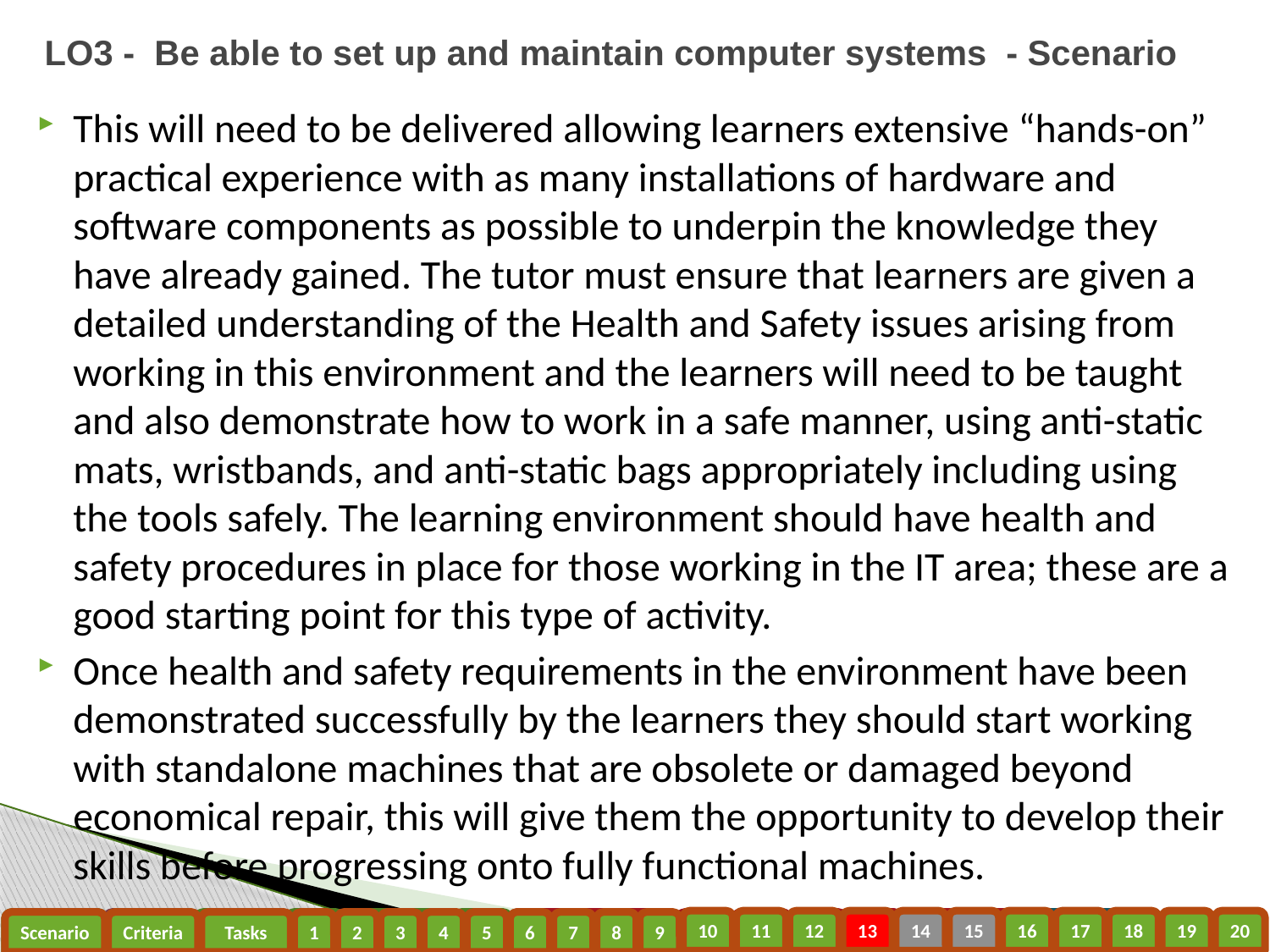

# LO3 -  Be able to set up and maintain computer systems  - Scenario
This will need to be delivered allowing learners extensive “hands-on” practical experience with as many installations of hardware and software components as possible to underpin the knowledge they have already gained. The tutor must ensure that learners are given a detailed understanding of the Health and Safety issues arising from working in this environment and the learners will need to be taught and also demonstrate how to work in a safe manner, using anti-static mats, wristbands, and anti-static bags appropriately including using the tools safely. The learning environment should have health and safety procedures in place for those working in the IT area; these are a good starting point for this type of activity.
Once health and safety requirements in the environment have been demonstrated successfully by the learners they should start working with standalone machines that are obsolete or damaged beyond economical repair, this will give them the opportunity to develop their skills before progressing onto fully functional machines.